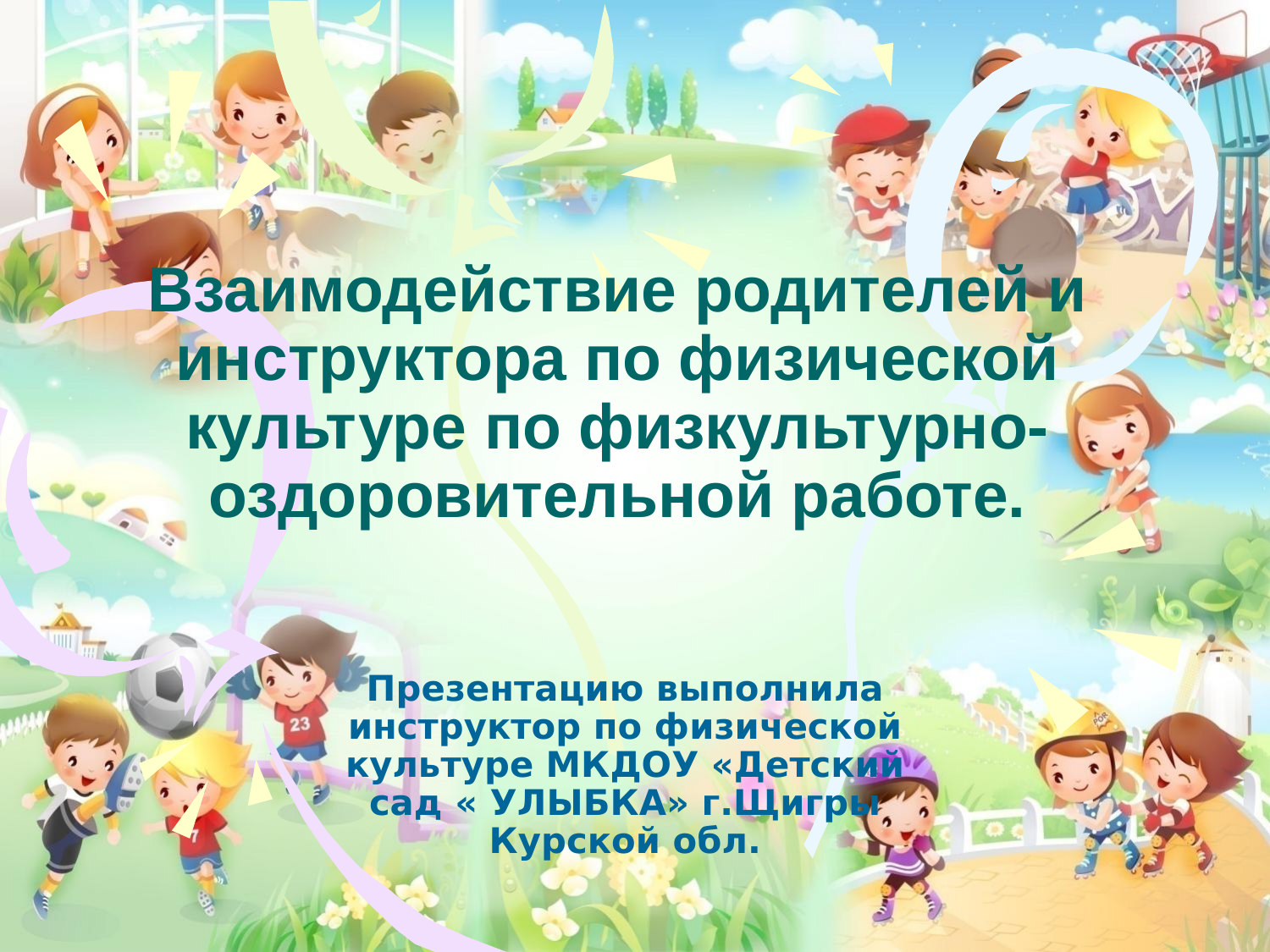

# Взаимодействие родителей и инструктора по физической культуре по физкультурно-оздоровительной работе.
 Презентацию выполнила  инструктор по физической культуре МКДОУ «Детский сад « УЛЫБКА» г.Щигры Курской обл.